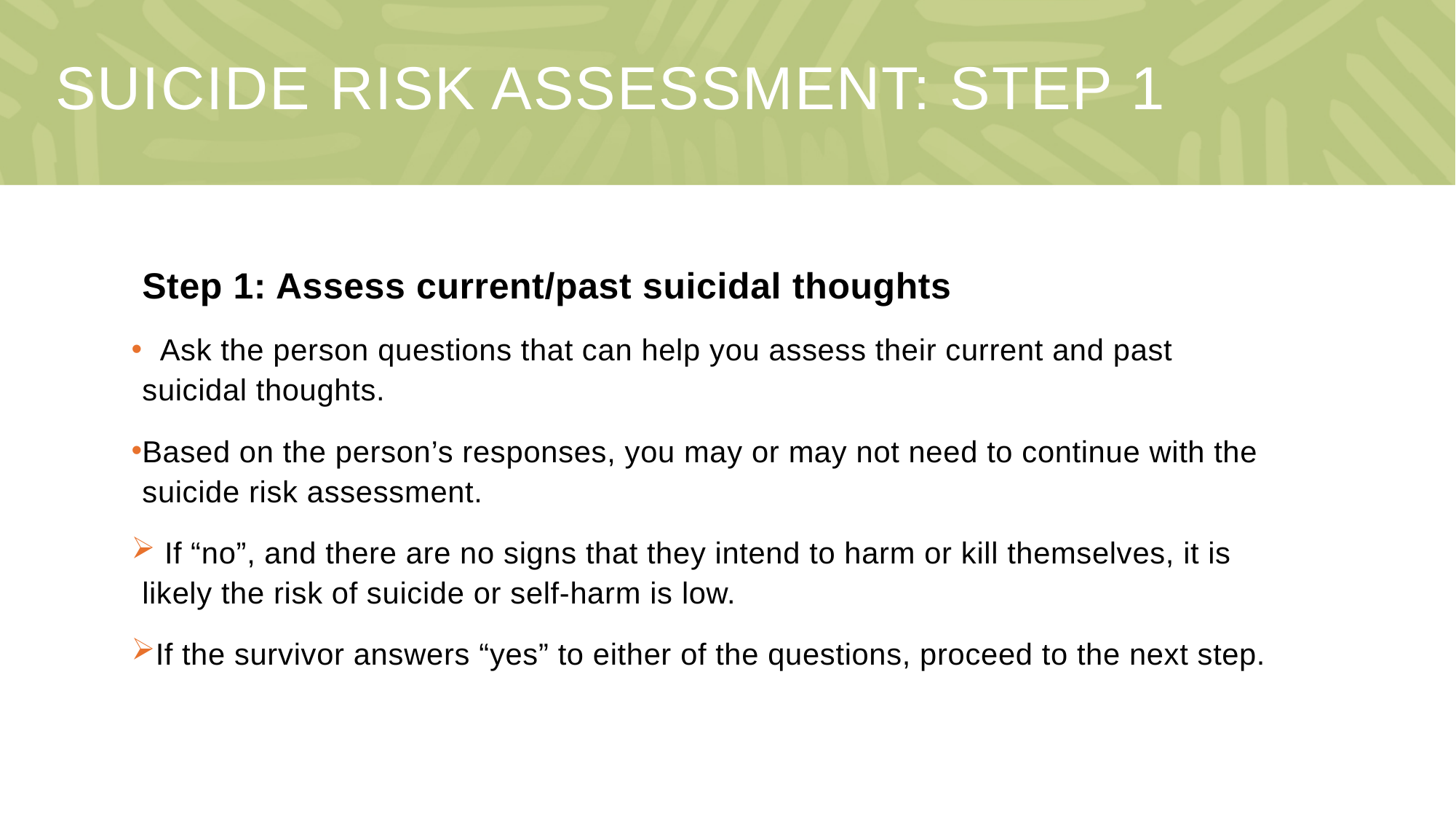

# SUICIDE Risk ASSESSMENT: Step 1
Step 1: Assess current/past suicidal thoughts
  Ask the person questions that can help you assess their current and past suicidal thoughts.
Based on the person’s responses, you may or may not need to continue with the suicide risk assessment.
 If “no”, and there are no signs that they intend to harm or kill themselves, it is likely the risk of suicide or self-harm is low.
If the survivor answers “yes” to either of the questions, proceed to the next step.